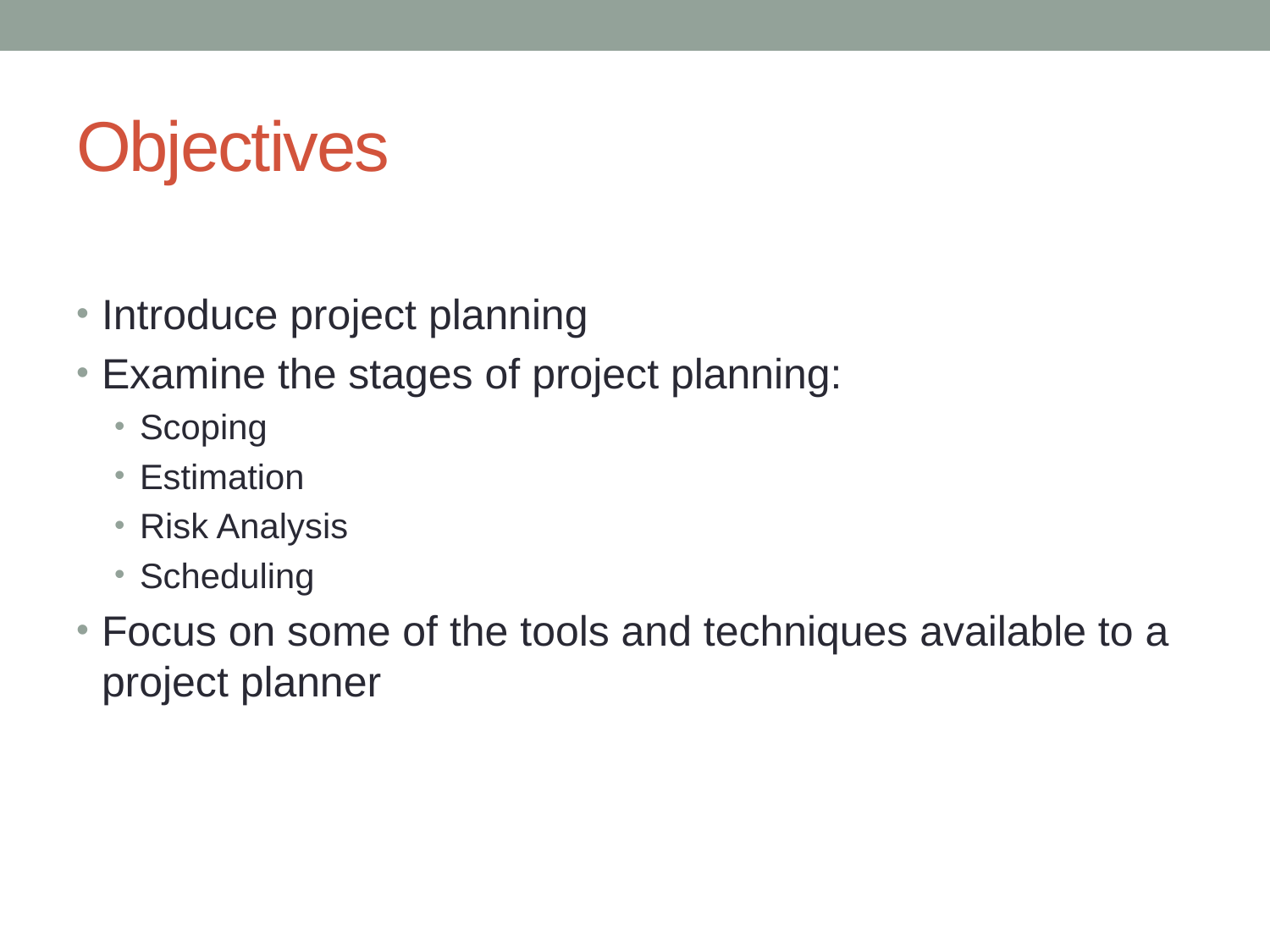

# Objectives

Introduce project planning
Examine the stages of project planning:
Scoping
Estimation
Risk Analysis
Scheduling
Focus on some of the tools and techniques available to a project planner